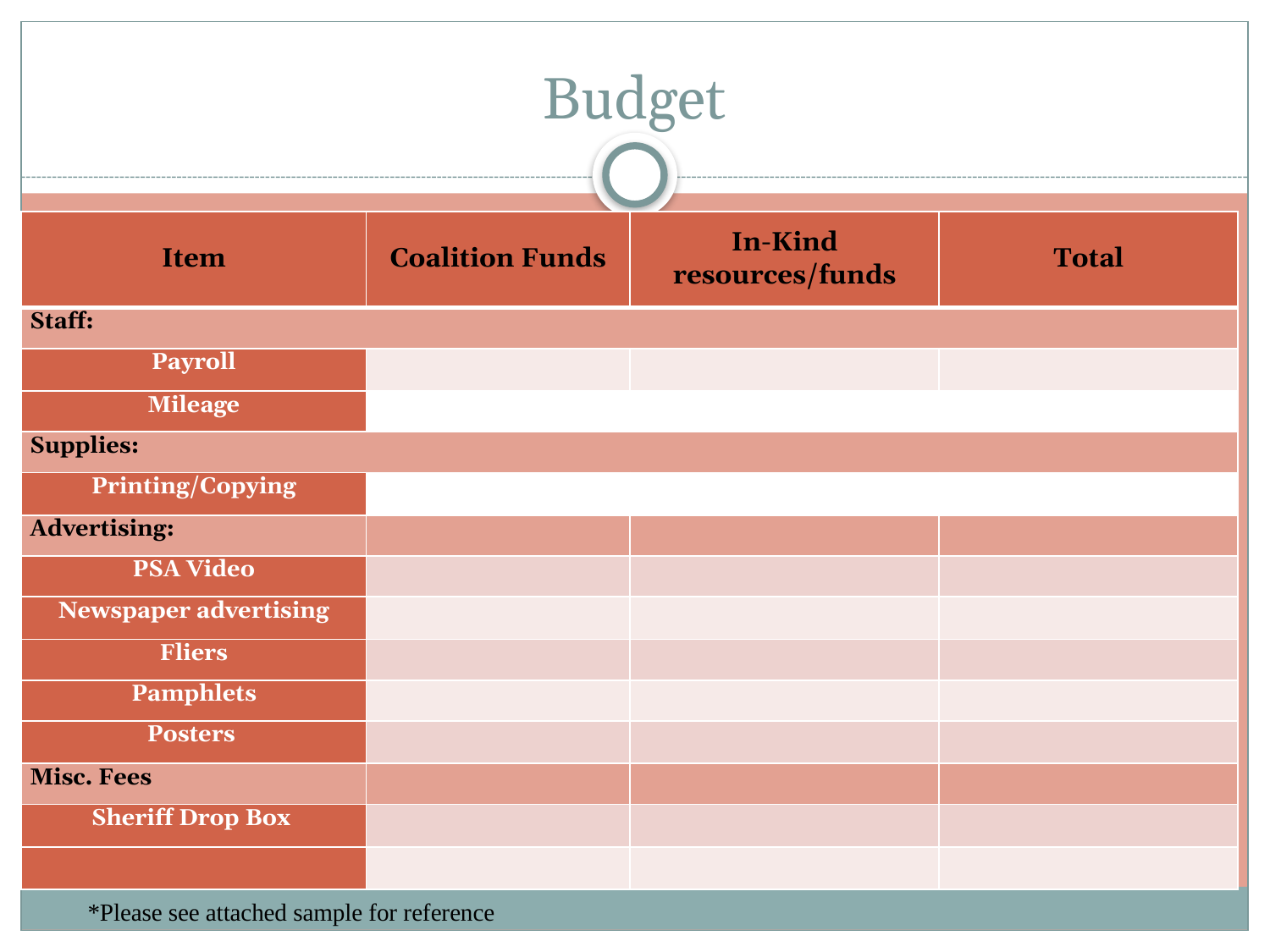

# Budget
| Item | Coalition Funds | In-Kind resources/funds | Total |
| --- | --- | --- | --- |
| Staff: |  |  |  |
| Payroll |  |  |  |
| Mileage |  |  |  |
| Supplies: |  |  |  |
| Printing/Copying |  |  |  |
| Advertising: |  |  |  |
| PSA Video |  |  |  |
| Newspaper advertising |  |  |  |
| Fliers |  |  |  |
| Pamphlets |  |  |  |
| Posters |  |  |  |
| Misc. Fees |  |  |  |
| Sheriff Drop Box |  |  |  |
|  |  |  |  |
*Please see attached sample for reference